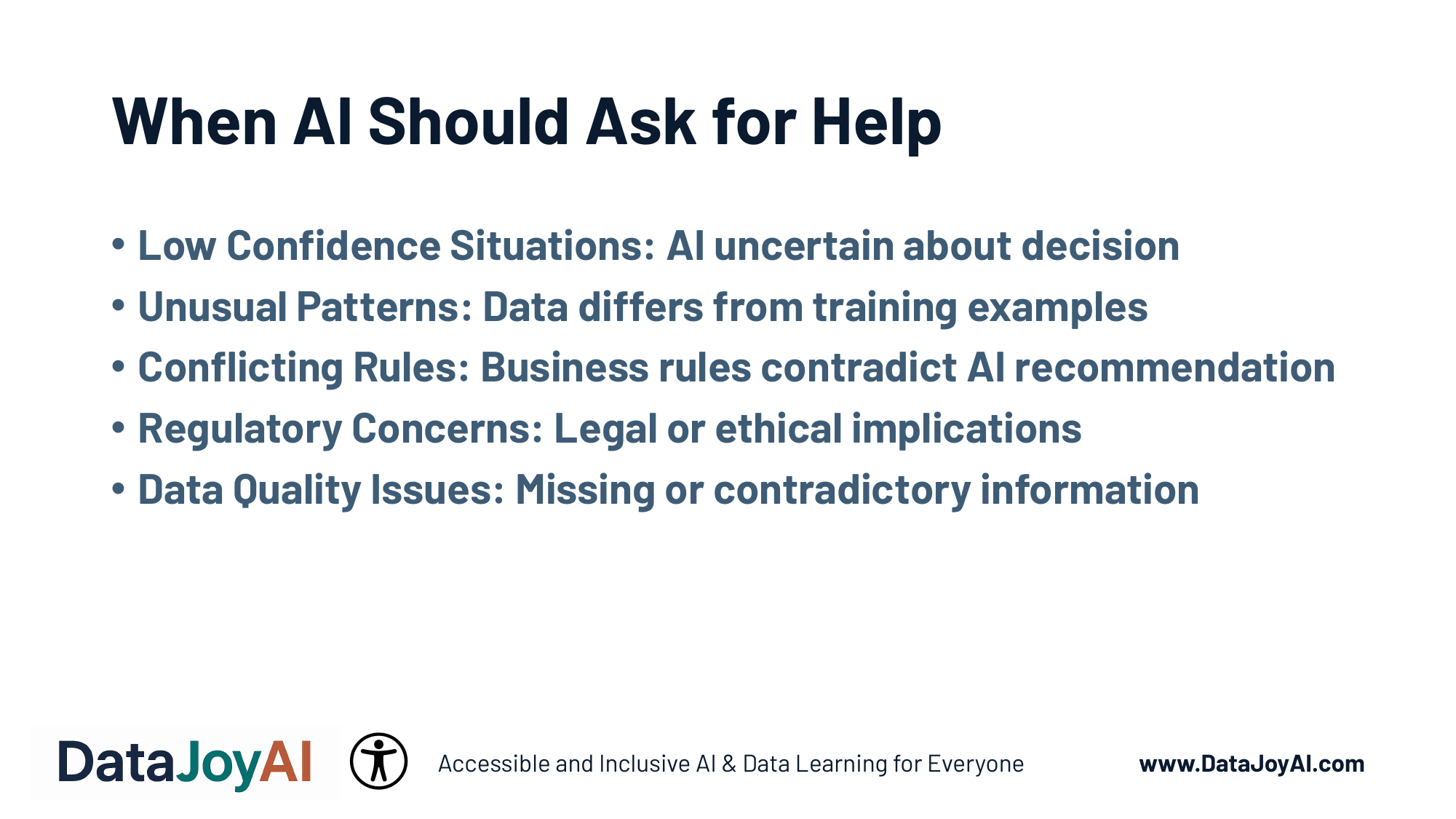

# When AI Should Ask for Help
Low Confidence Situations: AI uncertain about decision
Unusual Patterns: Data differs from training examples
Conflicting Rules: Business rules contradict AI recommendation
Regulatory Concerns: Legal or ethical implications
Data Quality Issues: Missing or contradictory information